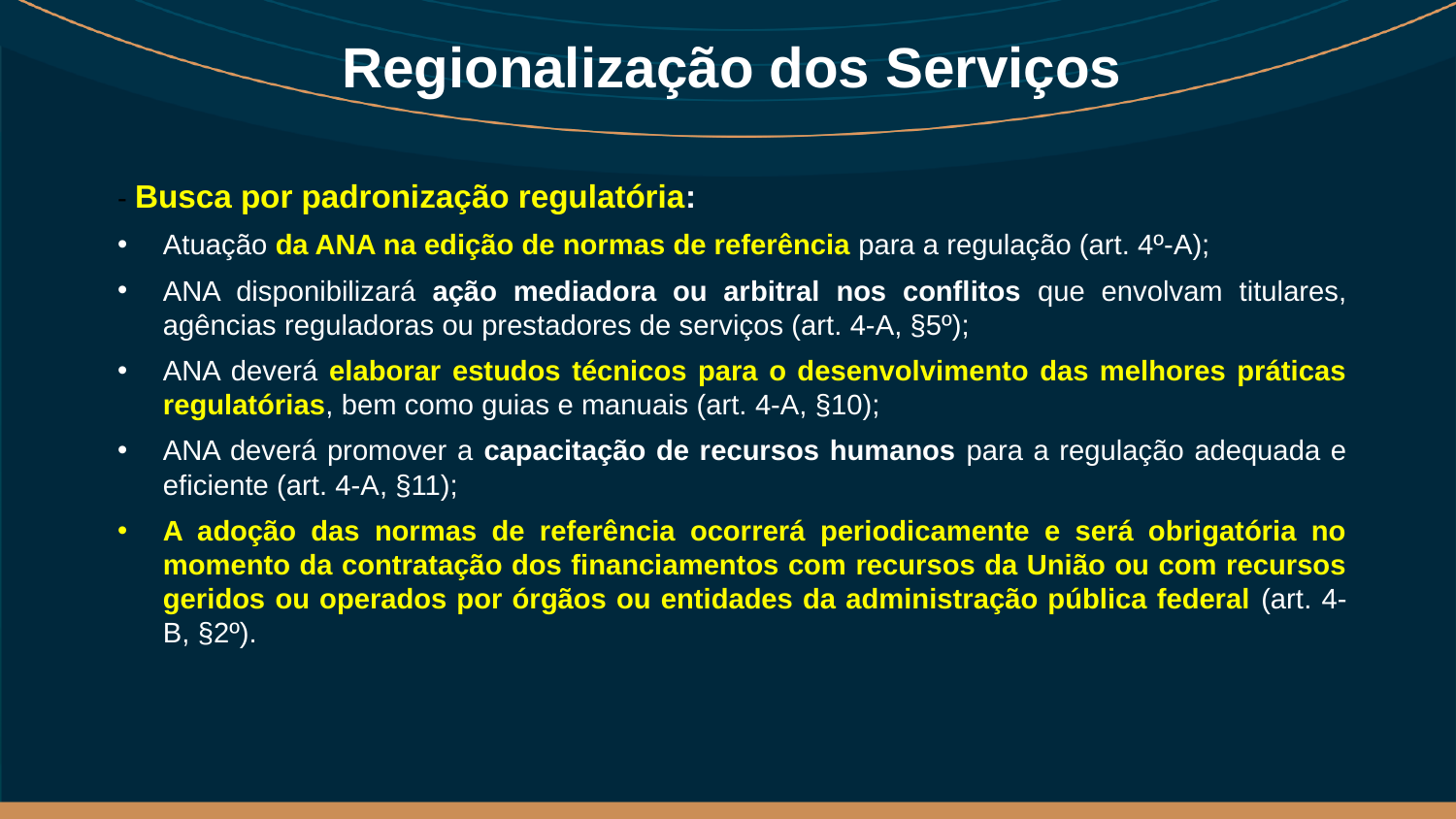

Regionalização dos Serviços
- Busca por padronização regulatória:
Atuação da ANA na edição de normas de referência para a regulação (art. 4º-A);
ANA disponibilizará ação mediadora ou arbitral nos conflitos que envolvam titulares, agências reguladoras ou prestadores de serviços (art. 4-A, §5º);
ANA deverá elaborar estudos técnicos para o desenvolvimento das melhores práticas regulatórias, bem como guias e manuais (art. 4-A, §10);
ANA deverá promover a capacitação de recursos humanos para a regulação adequada e eficiente (art. 4-A, §11);
A adoção das normas de referência ocorrerá periodicamente e será obrigatória no momento da contratação dos financiamentos com recursos da União ou com recursos geridos ou operados por órgãos ou entidades da administração pública federal (art. 4-B, §2º).